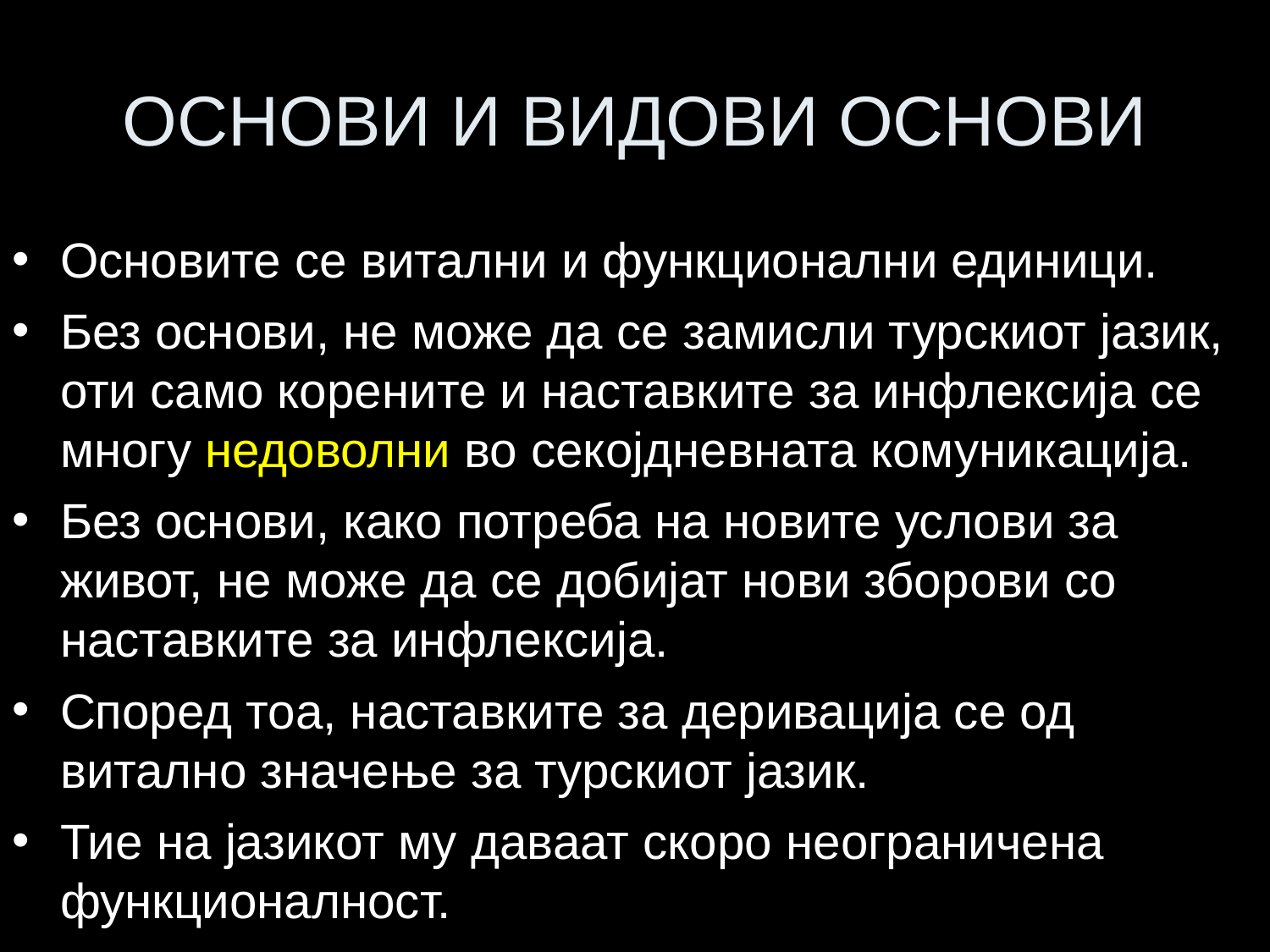

# ОСНОВИ И ВИДОВИ ОСНОВИ
Основите се витални и функционални единици.
Без основи, не може да се замисли турскиот јазик, оти само корените и наставките за инфлексија се многу недоволни во секојдневната комуникација.
Без основи, како потреба на новите услови за живот, не може да се добијат нови зборови со наставките за инфлексија.
Според тоа, наставките за деривација се од витално значење за турскиот јазик.
Тие на јазикот му даваат скоро неограничена функционалност.